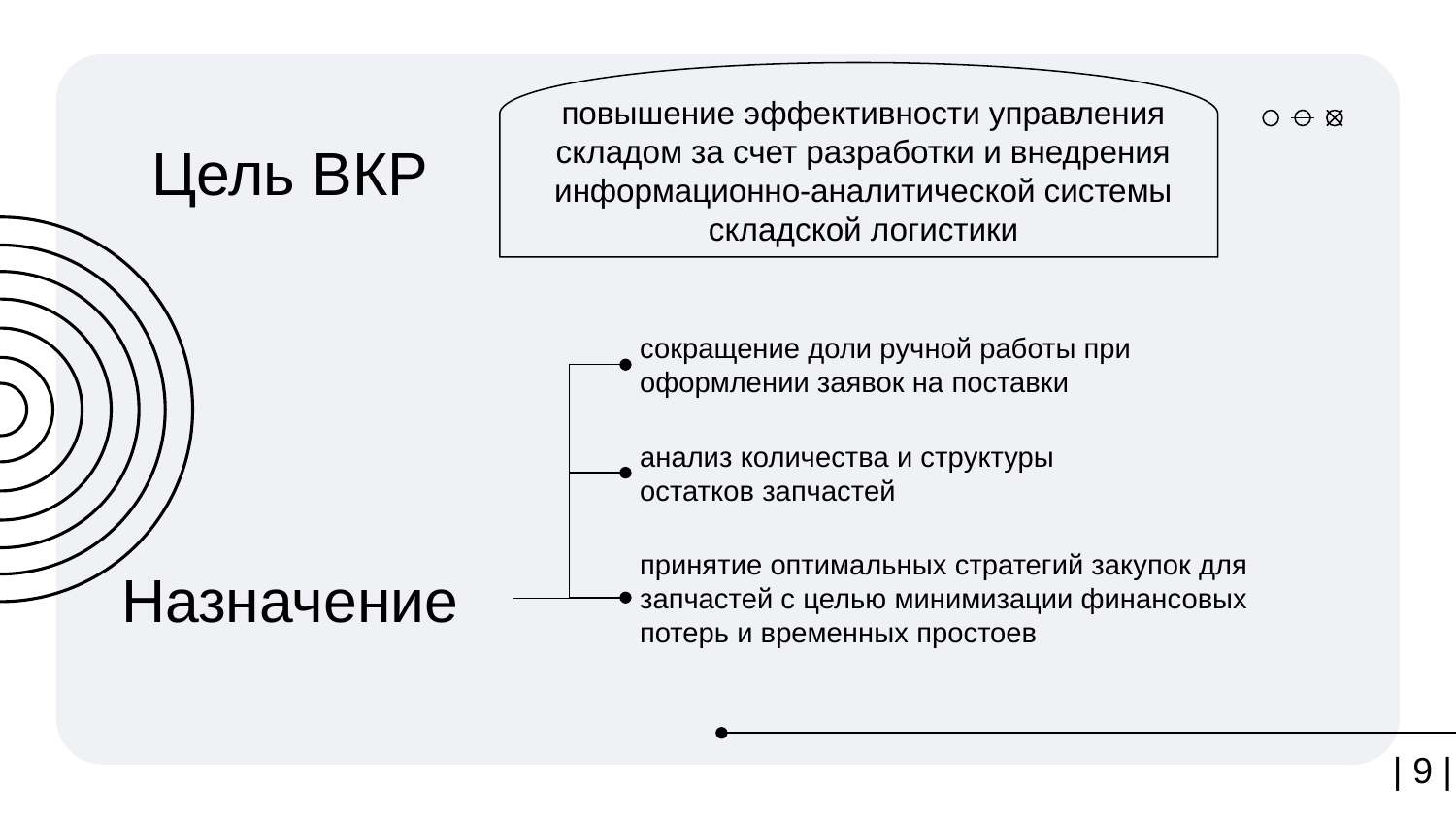

повышение эффективности управления складом за счет разработки и внедрения информационно-аналитической системы складской логистики
# Цель ВКР
сокращение доли ручной работы при оформлении заявок на поставки
анализ количества и структуры остатков запчастей
принятие оптимальных стратегий закупок для запчастей с целью минимизации финансовых потерь и временных простоев
Назначение
 | 9 |